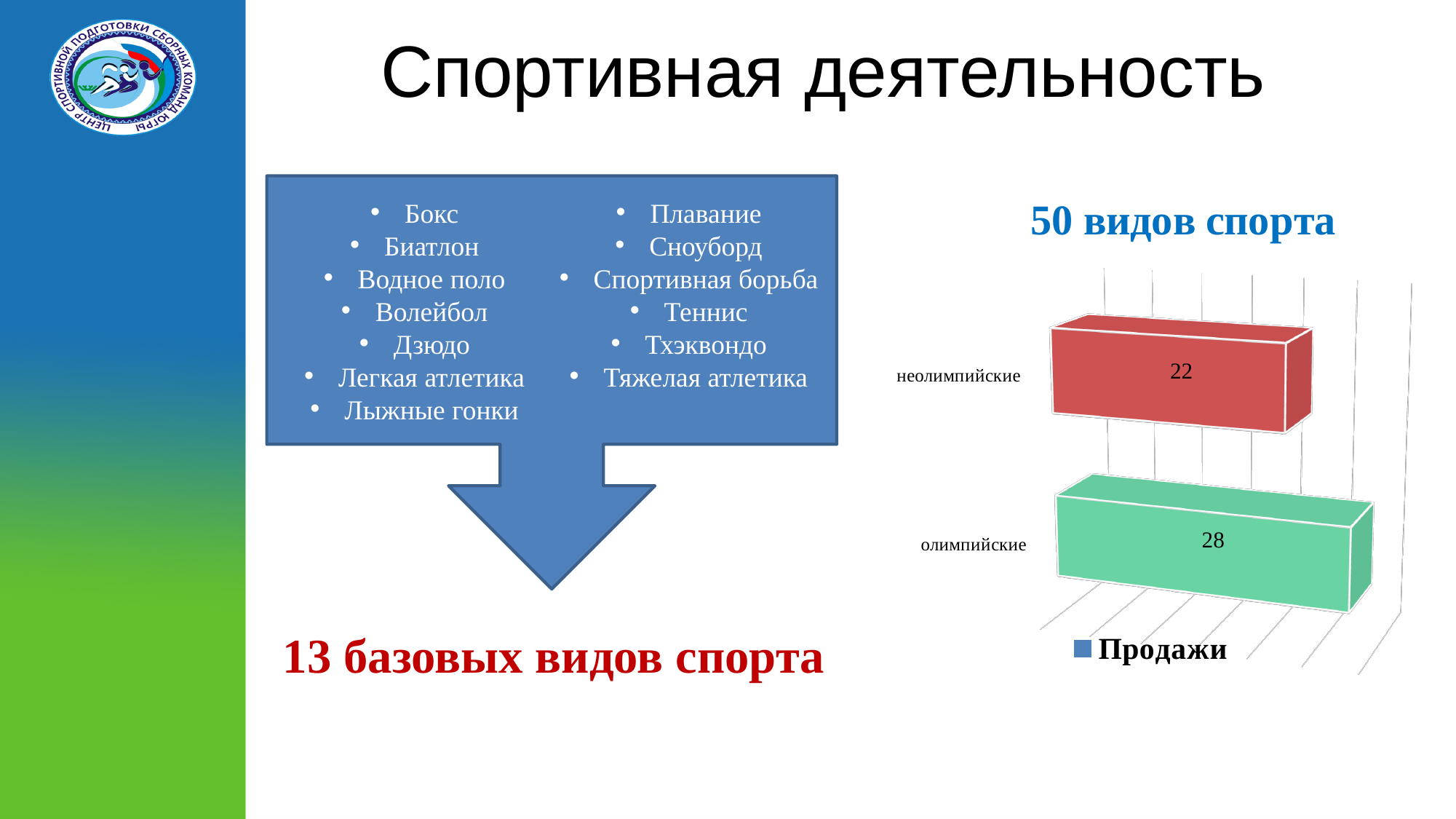

Спортивная деятельность

[unsupported chart]

Бокс
Биатлон
Водное поло
Волейбол
Дзюдо
Легкая атлетика
Лыжные гонки
Плавание
Сноуборд
Спортивная борьба
Теннис
Тхэквондо
Тяжелая атлетика
13 базовых видов спорта